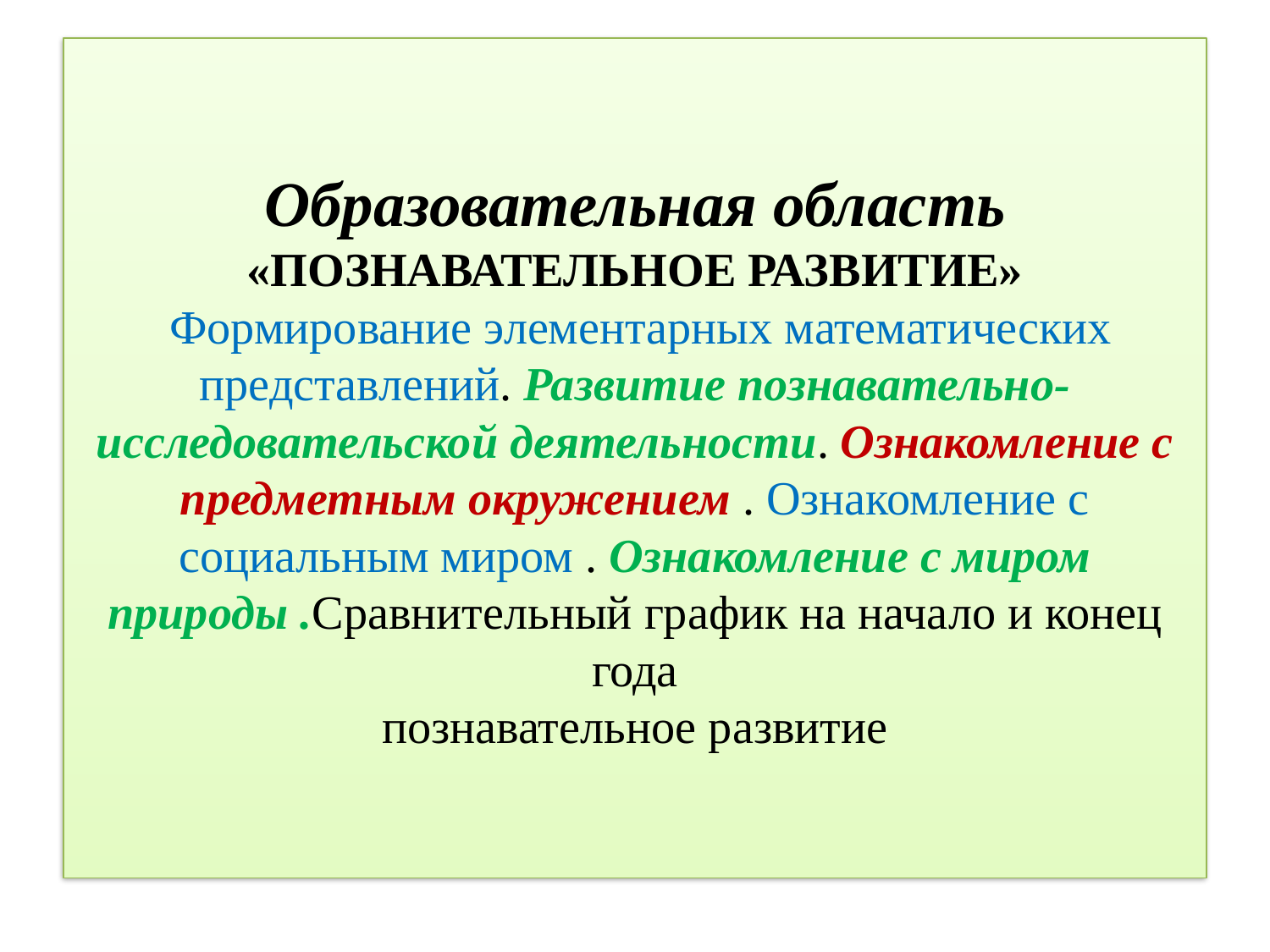

# Образовательная область «ПОЗНАВАТЕЛЬНОЕ РАЗВИТИЕ» Формирование элементарных математических представлений. Развитие познавательно-исследовательской деятельности. Ознакомление с предметным окружением . Ознакомление с социальным миром . Ознакомление с миром природы .Сравнительный график на начало и конец года познавательное развитие